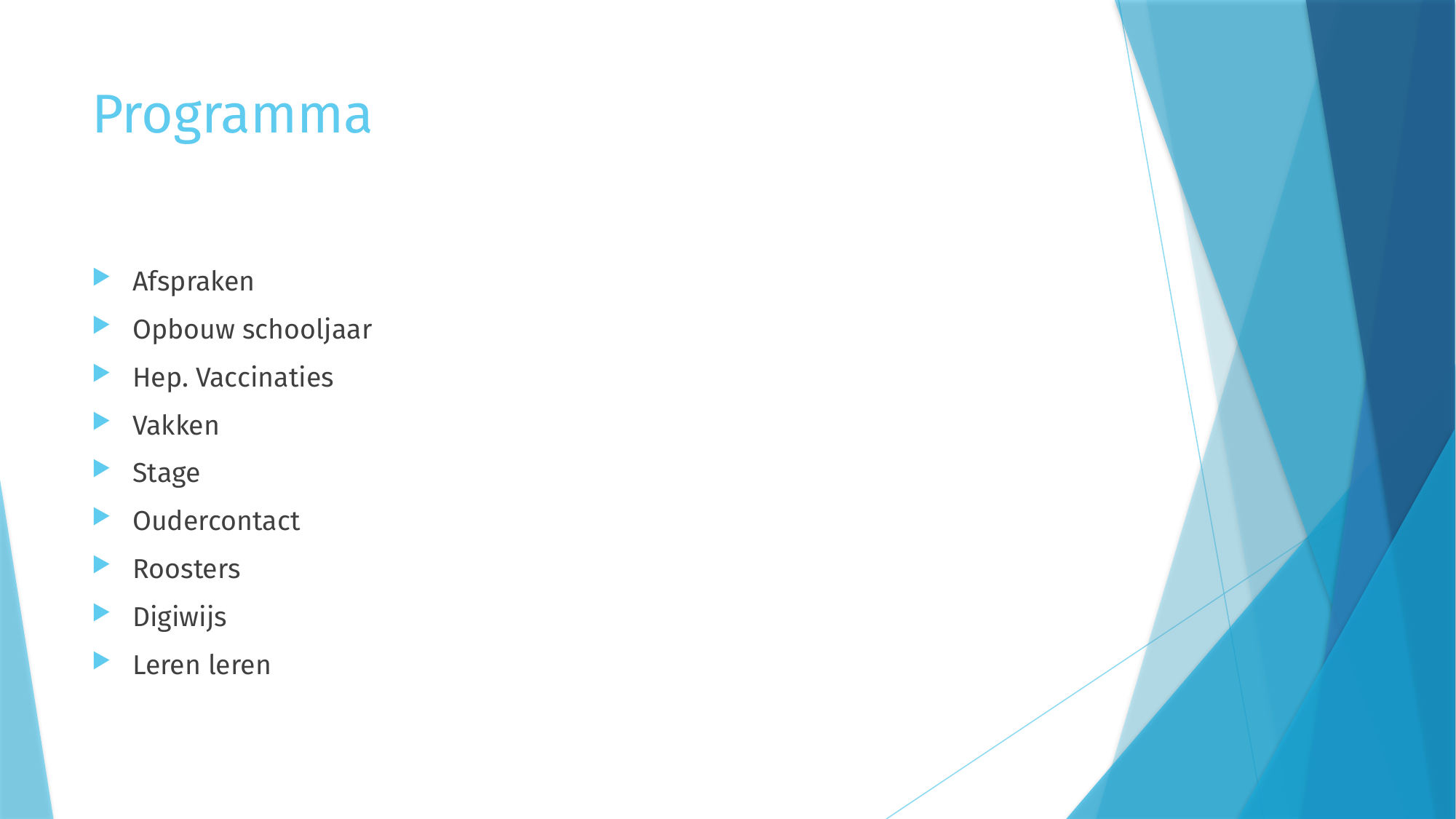

# Programma
Afspraken
Opbouw schooljaar
Hep. Vaccinaties
Vakken
Stage
Oudercontact
Roosters
Digiwijs
Leren leren